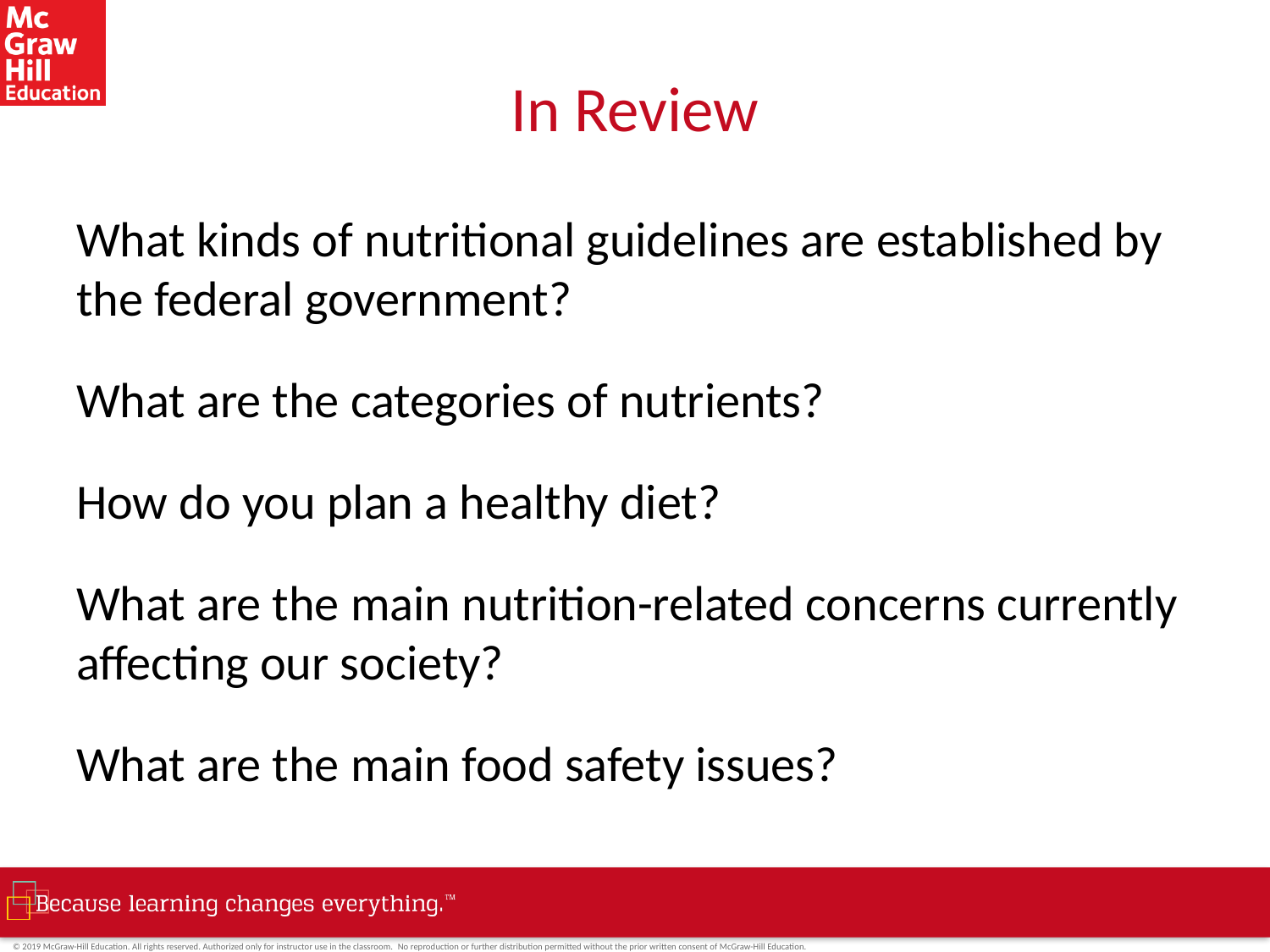

# In Review
What kinds of nutritional guidelines are established by the federal government?
What are the categories of nutrients?
How do you plan a healthy diet?
What are the main nutrition-related concerns currently affecting our society?
What are the main food safety issues?